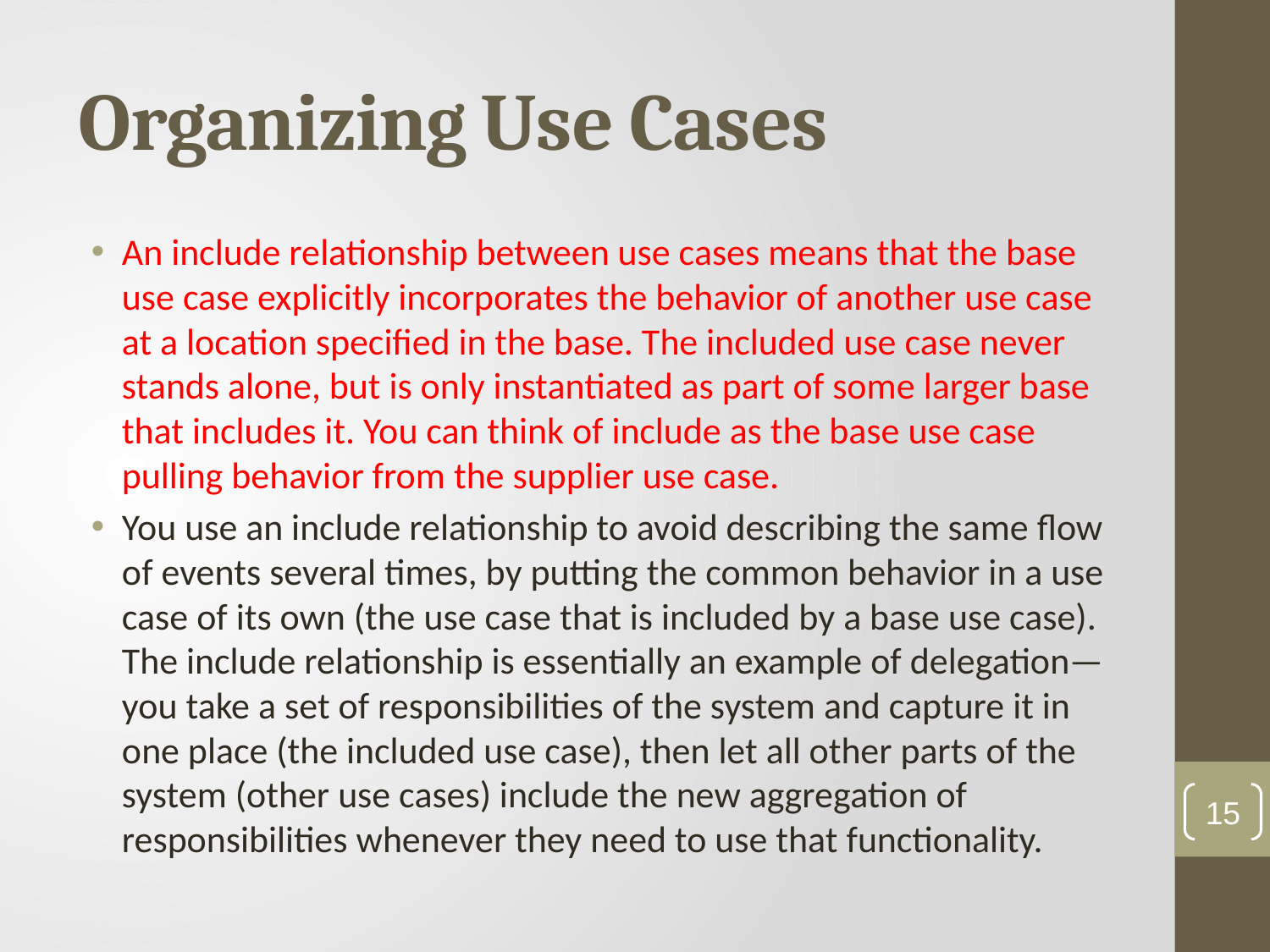

# Organizing Use Cases
An include relationship between use cases means that the base use case explicitly incorporates the behavior of another use case at a location specified in the base. The included use case never stands alone, but is only instantiated as part of some larger base that includes it. You can think of include as the base use case pulling behavior from the supplier use case.
You use an include relationship to avoid describing the same flow of events several times, by putting the common behavior in a use case of its own (the use case that is included by a base use case). The include relationship is essentially an example of delegation—you take a set of responsibilities of the system and capture it in one place (the included use case), then let all other parts of the system (other use cases) include the new aggregation of responsibilities whenever they need to use that functionality.

15